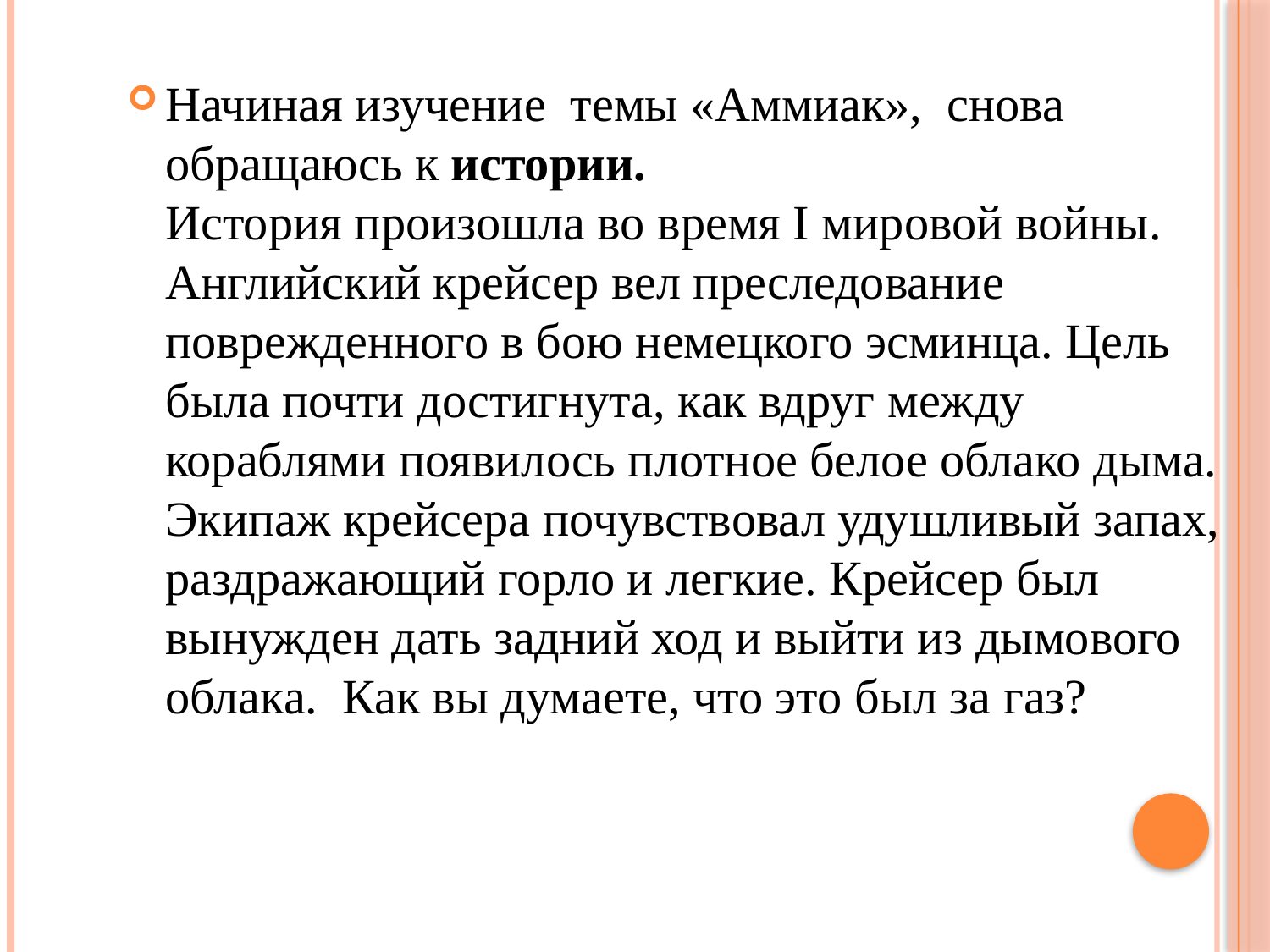

Начиная изучение  темы «Аммиак»,  снова обращаюсь к истории.
История произошла во время I мировой войны. Английский крейсер вел преследование поврежденного в бою немецкого эсминца. Цель была почти достигнута, как вдруг между кораблями появилось плотное белое облако дыма. Экипаж крейсера почувствовал удушливый запах, раздражающий горло и легкие. Крейсер был вынужден дать задний ход и выйти из дымового облака.  Как вы думаете, что это был за газ?